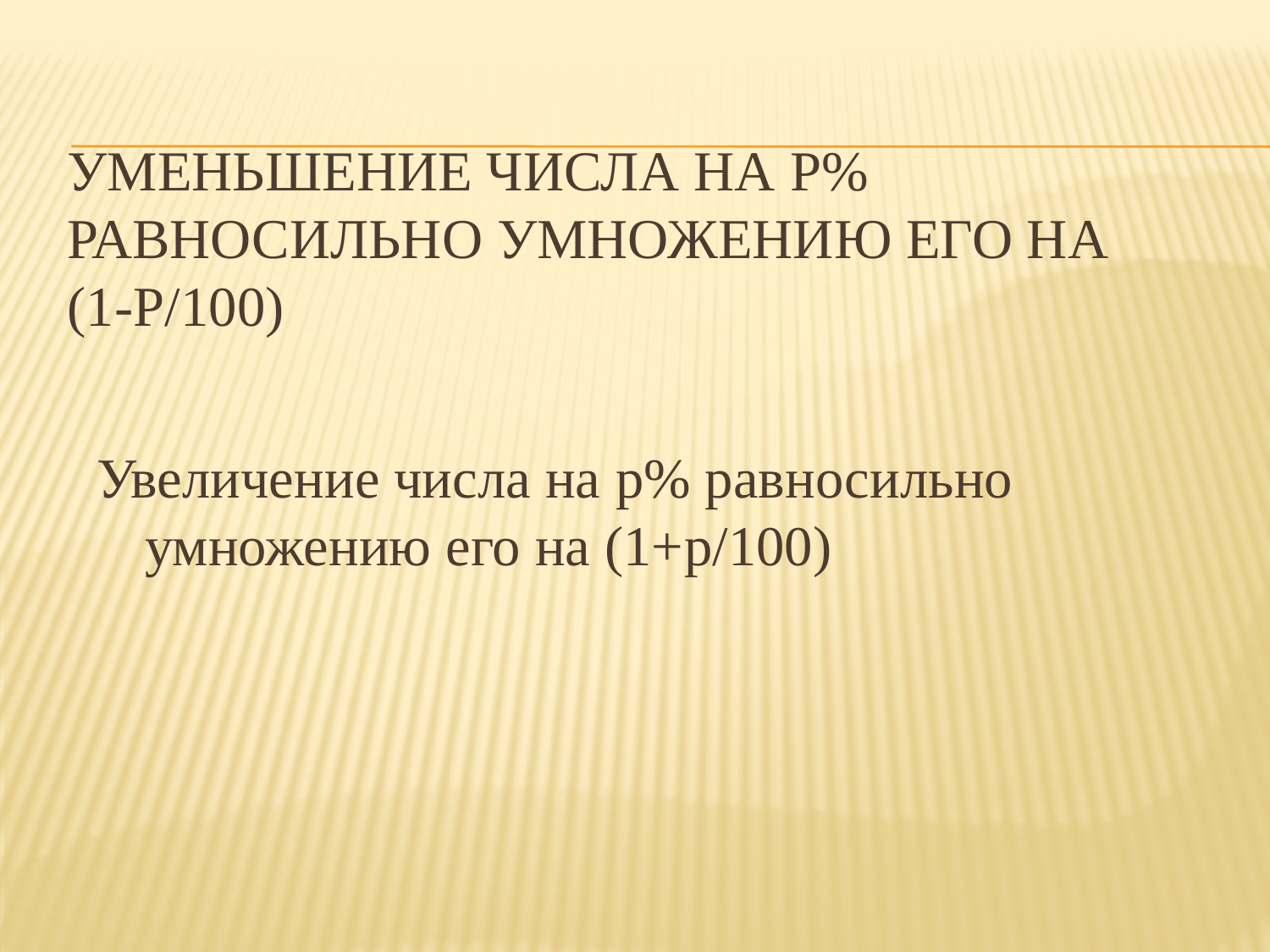

# Уменьшение числа на p% равносильно умножению его на (1-p/100)

Увеличение числа на p% равносильно умножению его на (1+p/100)